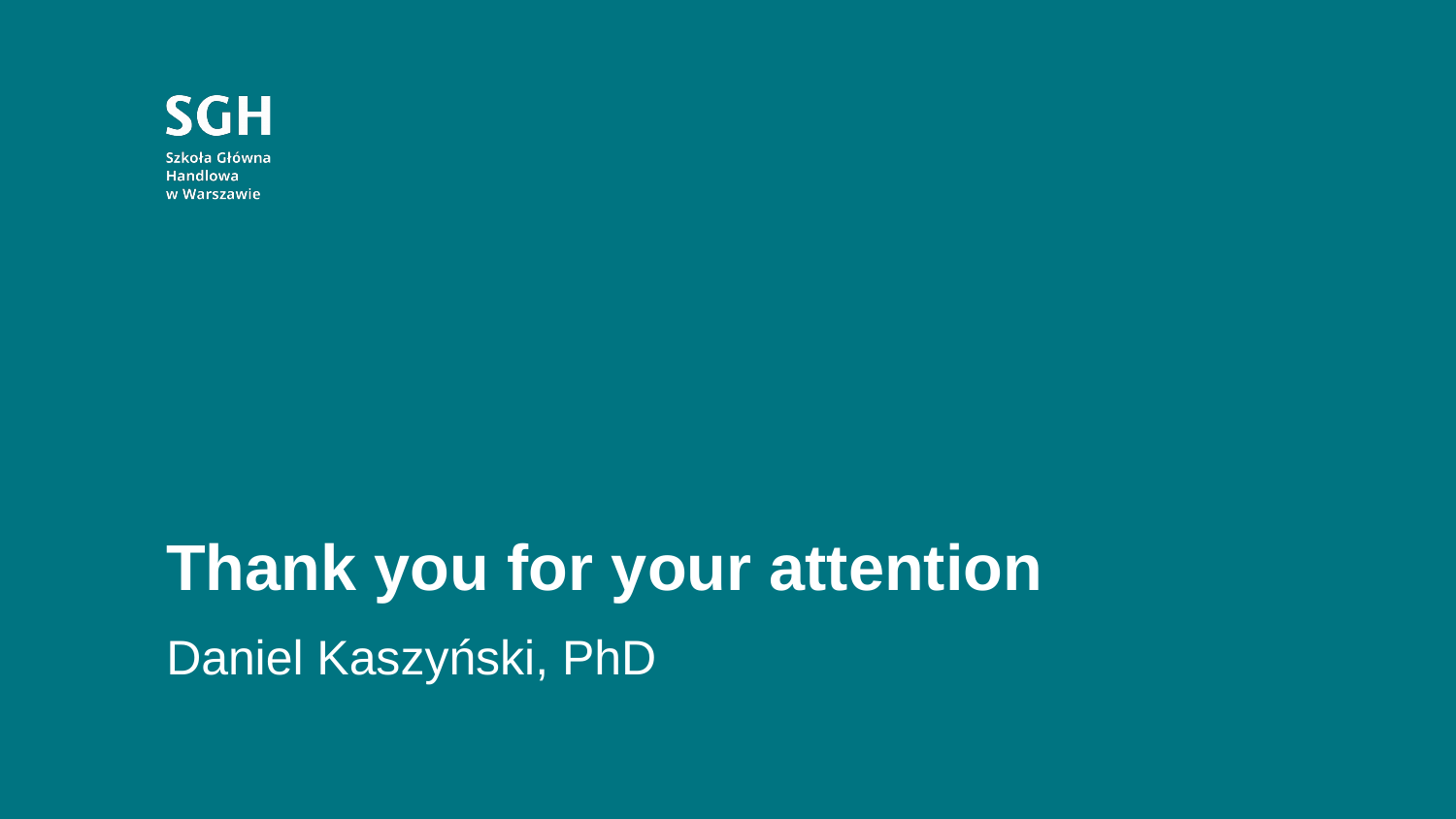

# Thank you for your attention
Daniel Kaszyński, PhD